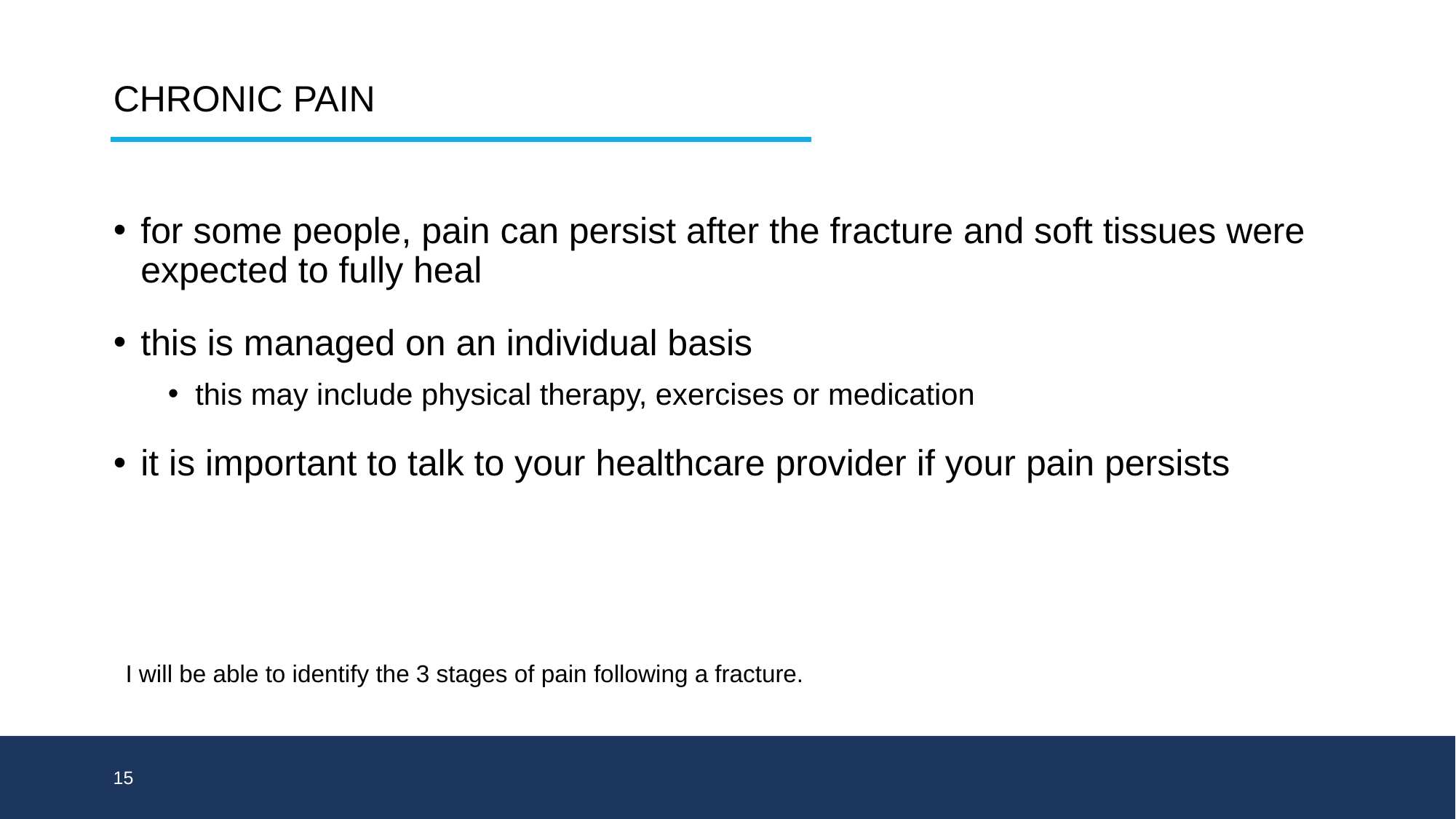

# Chronic Pain
for some people, pain can persist after the fracture and soft tissues were expected to fully heal
this is managed on an individual basis
this may include physical therapy, exercises or medication
it is important to talk to your healthcare provider if your pain persists

I will be able to identify the 3 stages of pain following a fracture.